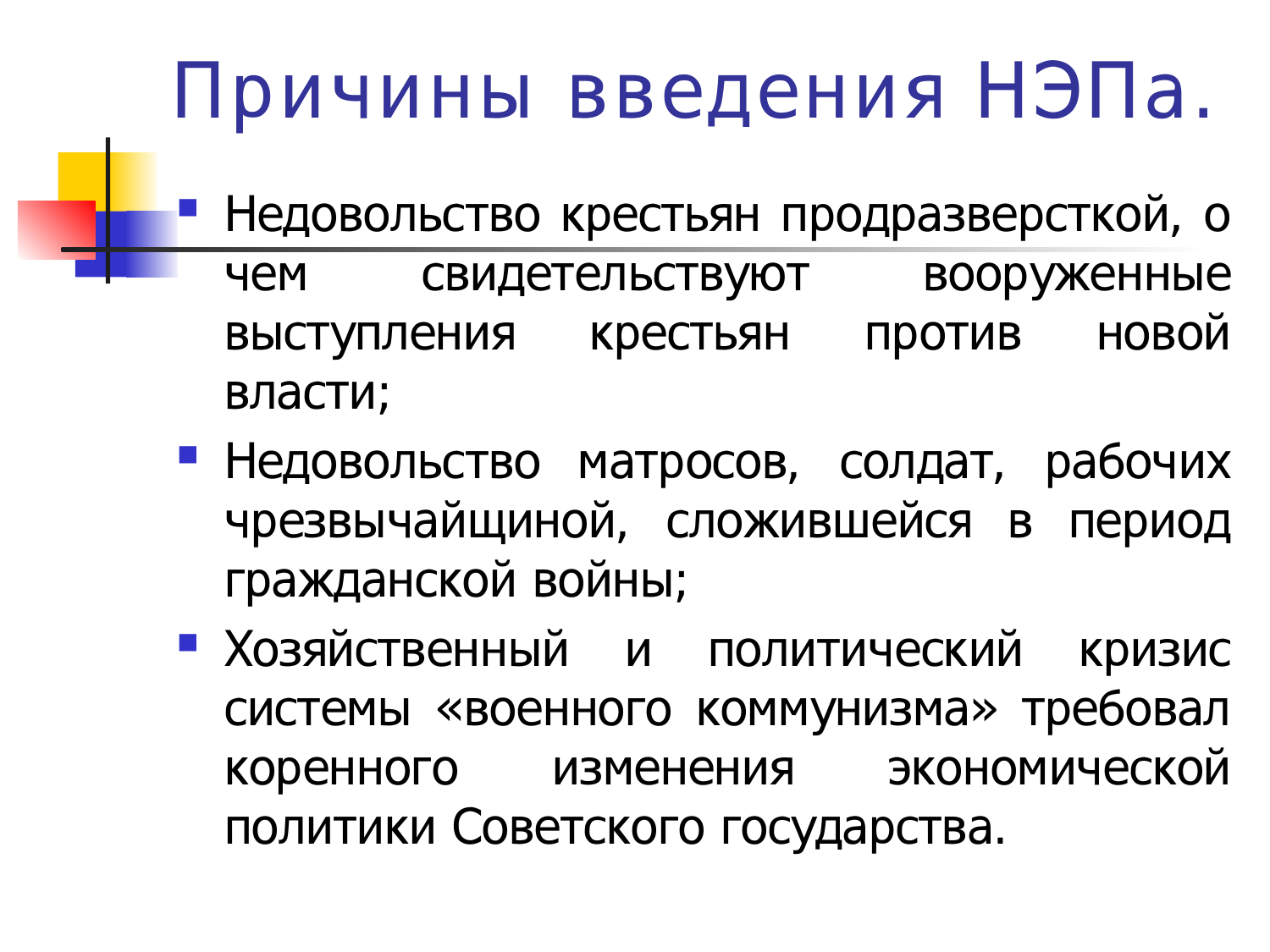

# Причины введения НЭПа.
Недовольство крестьян продразверсткой, о чем свидетельствуют вооруженные выступления крестьян против новой власти;
Недовольство матросов, солдат, рабочих чрезвычайщиной, сложившейся в период гражданской войны;
Хозяйственный и политический кризис системы «военного коммунизма» требовал коренного изменения экономической политики Советского государства.